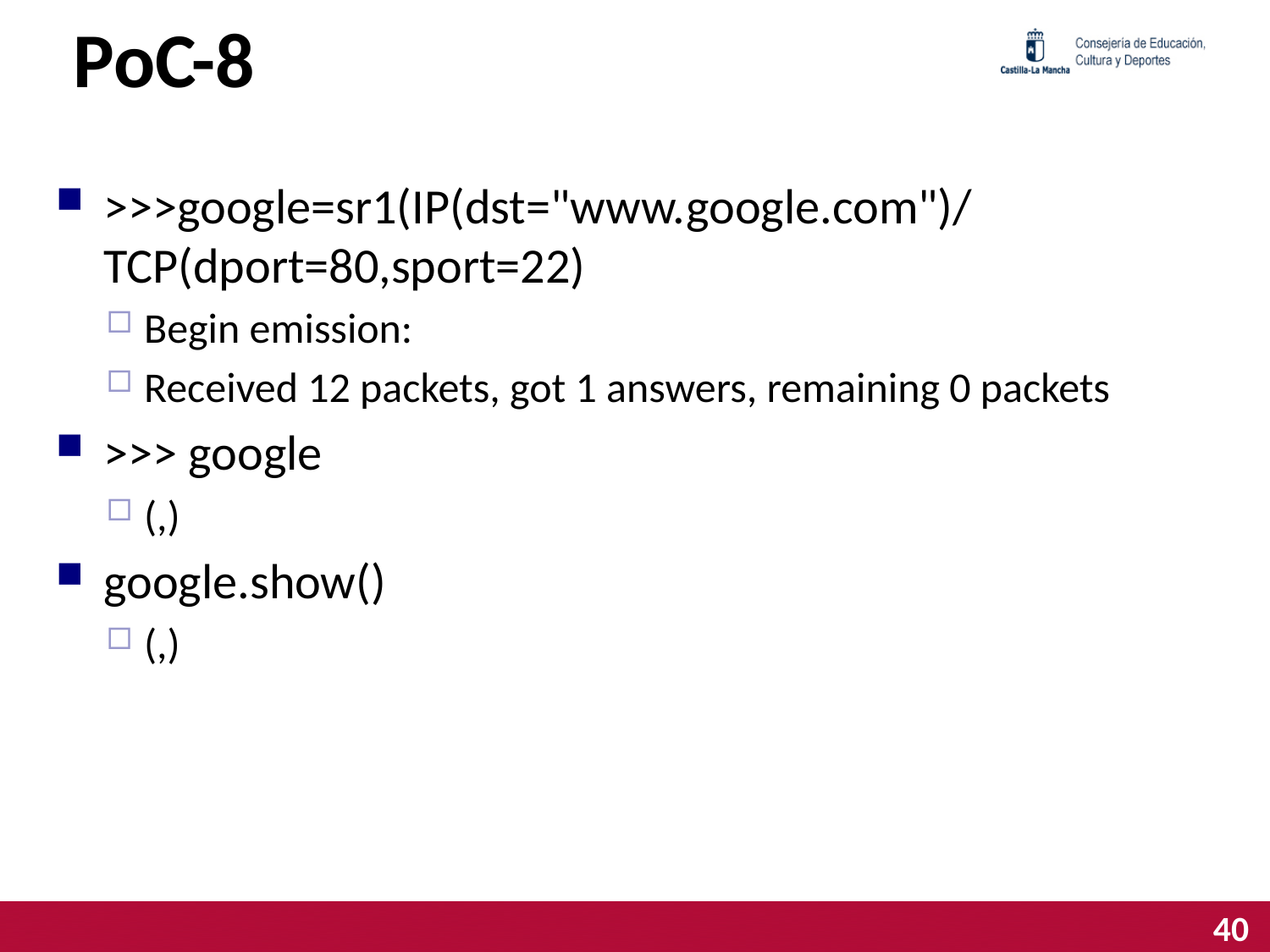

# PoC-8
>>>google=sr1(IP(dst="www.google.com")/TCP(dport=80,sport=22)
Begin emission:
Received 12 packets, got 1 answers, remaining 0 packets
>>> google
(,)
google.show()
(,)